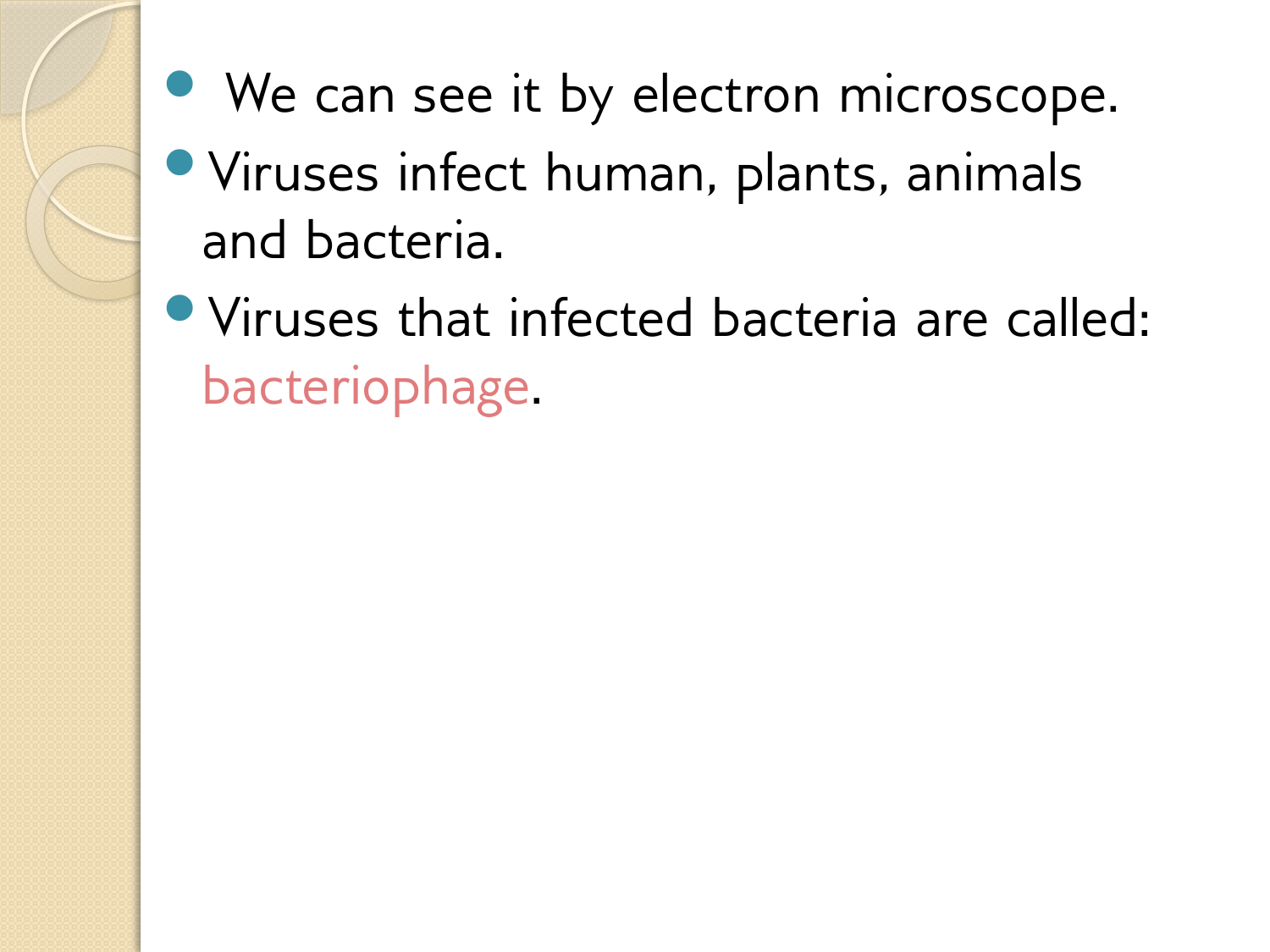

We can see it by electron microscope.
Viruses infect human, plants, animals and bacteria.
Viruses that infected bacteria are called: bacteriophage.